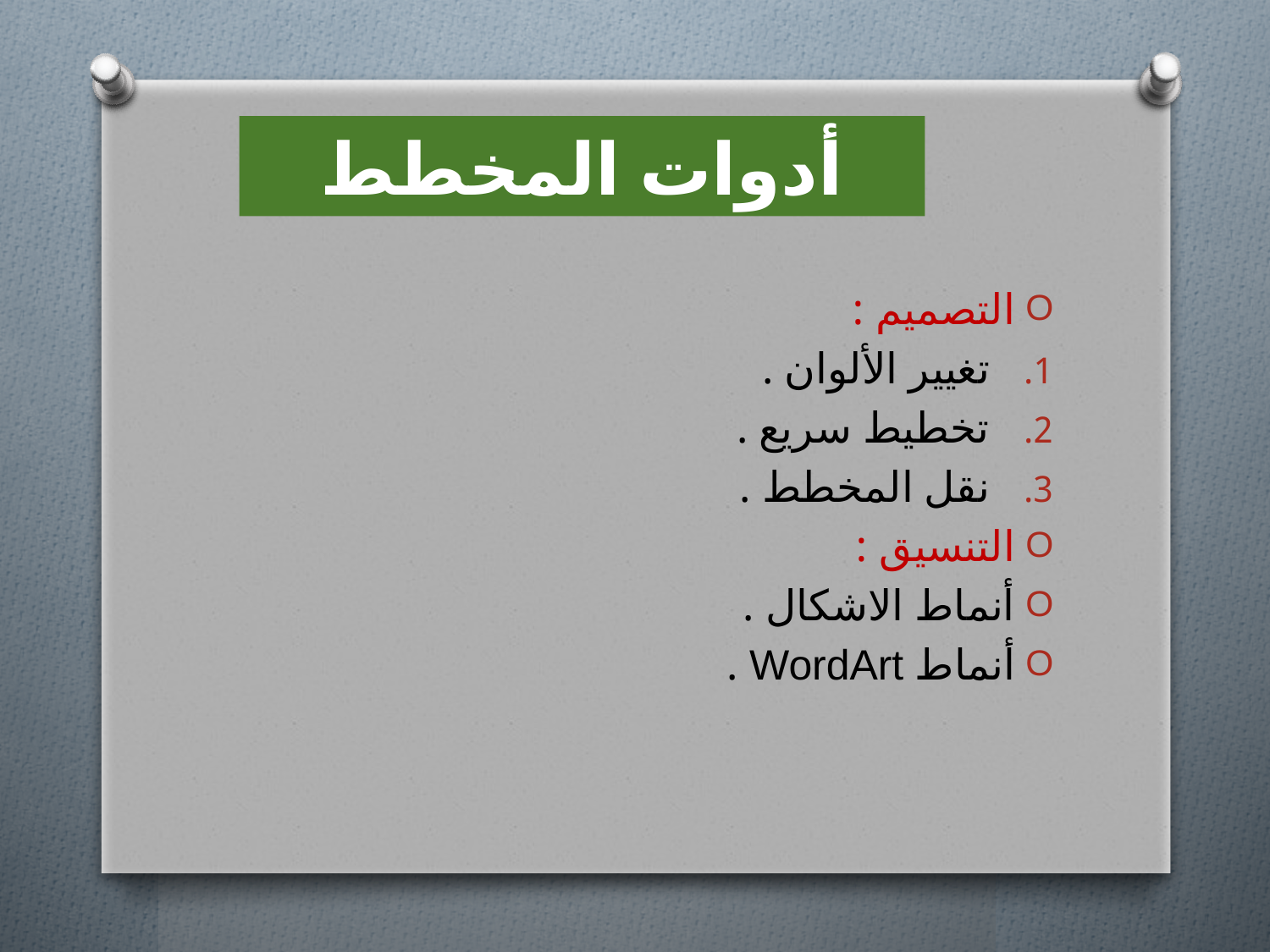

# أدوات المخطط
التصميم :
تغيير الألوان .
تخطيط سريع .
نقل المخطط .
التنسيق :
أنماط الاشكال .
أنماط WordArt .